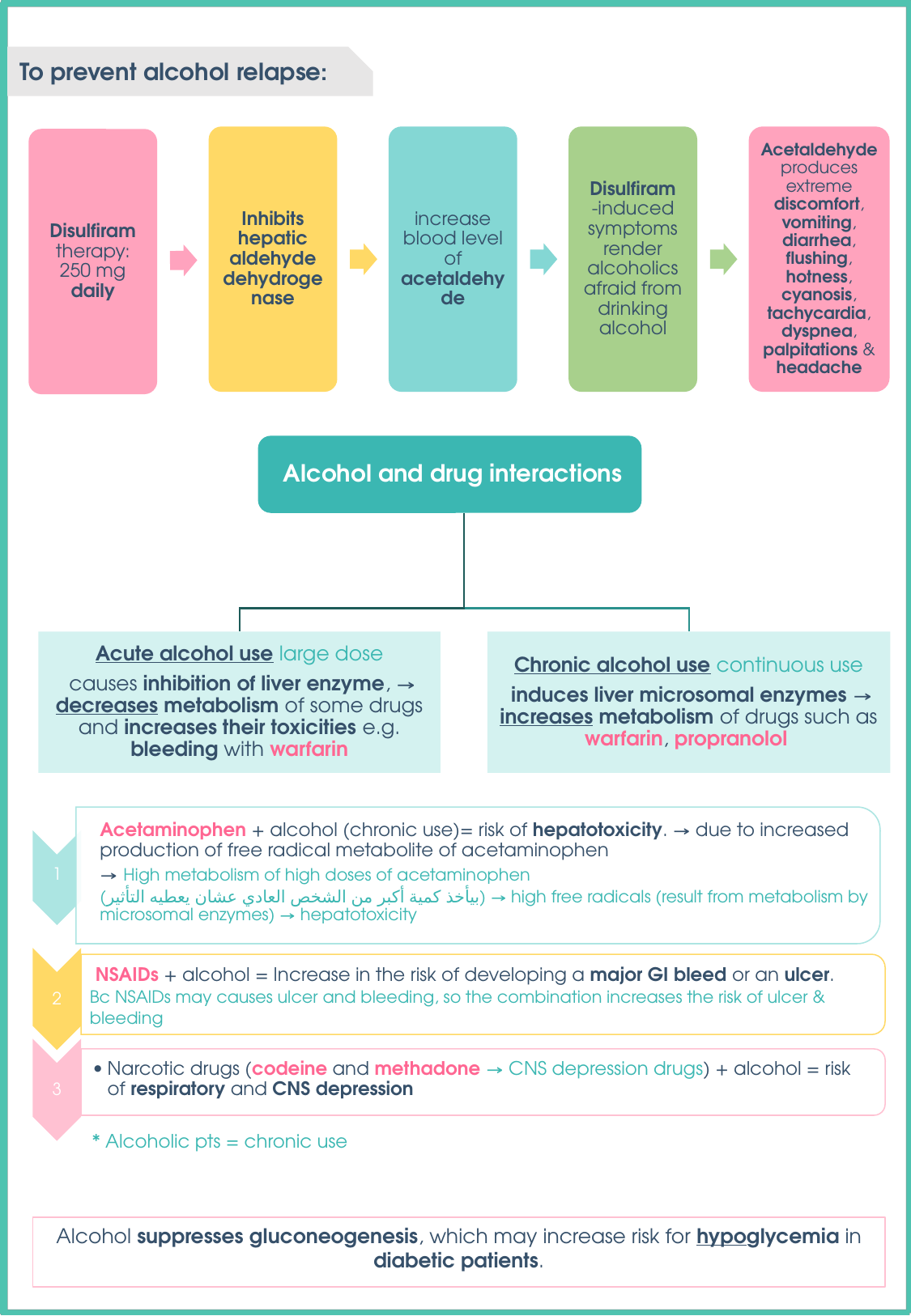

To prevent alcohol relapse:

Inhibits hepatic aldehyde dehydrogenase
increase blood level of acetaldehyde
Disulfiram
-induced symptoms render alcoholics afraid from drinking alcohol
Acetaldehyde produces extreme discomfort, vomiting, diarrhea, flushing, hotness, cyanosis, tachycardia, dyspnea, palpitations & headache
Disulfiram therapy: 250 mg daily

Alcohol and drug interactions

Acute alcohol use large dose
 causes inhibition of liver enzyme, → decreases metabolism of some drugs and increases their toxicities e.g. bleeding with warfarin

Chronic alcohol use continuous use
 induces liver microsomal enzymes → increases metabolism of drugs such as warfarin, propranolol

1

2

3
Acetaminophen + alcohol (chronic use)= risk of hepatotoxicity. → due to increased production of free radical metabolite of acetaminophen
→ High metabolism of high doses of acetaminophen
(بيأخذ كمية أكبر من الشخص العادي عشان يعطيه التأثير) → high free radicals (result from metabolism by microsomal enzymes) → hepatotoxicity

 NSAIDs + alcohol = Increase in the risk of developing a major GI bleed or an ulcer.
Bc NSAIDs may causes ulcer and bleeding, so the combination increases the risk of ulcer & bleeding
Narcotic drugs (codeine and methadone → CNS depression drugs) + alcohol = risk of respiratory and CNS depression
* Alcoholic pts = chronic use
Alcohol suppresses gluconeogenesis, which may increase risk for hypoglycemia in diabetic patients.